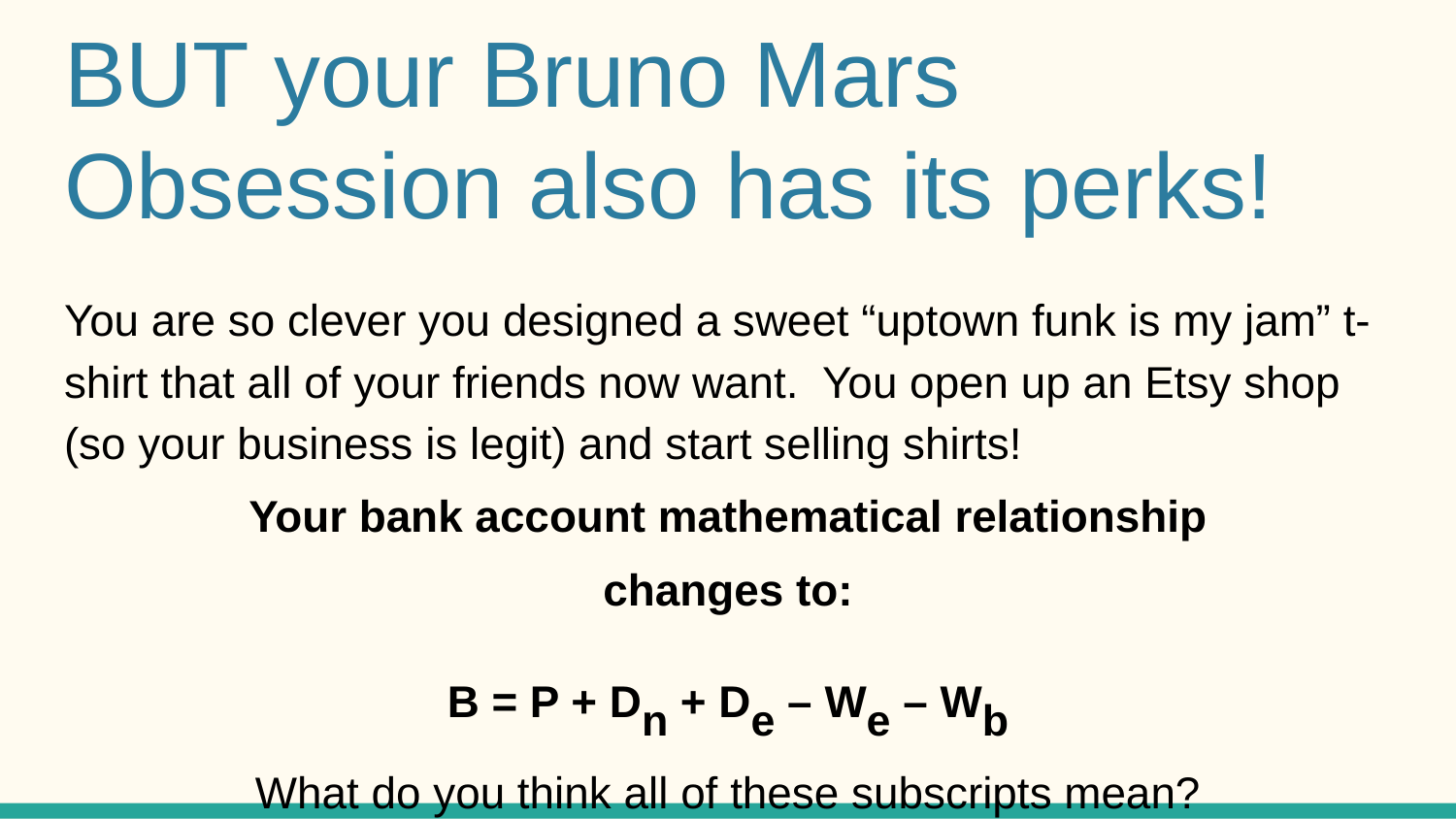

# BUT your Bruno Mars Obsession also has its perks!
You are so clever you designed a sweet “uptown funk is my jam” t-shirt that all of your friends now want.  You open up an Etsy shop (so your business is legit) and start selling shirts!
Your bank account mathematical relationship
changes to:
B = P + Dn + De – We – Wb
What do you think all of these subscripts mean?